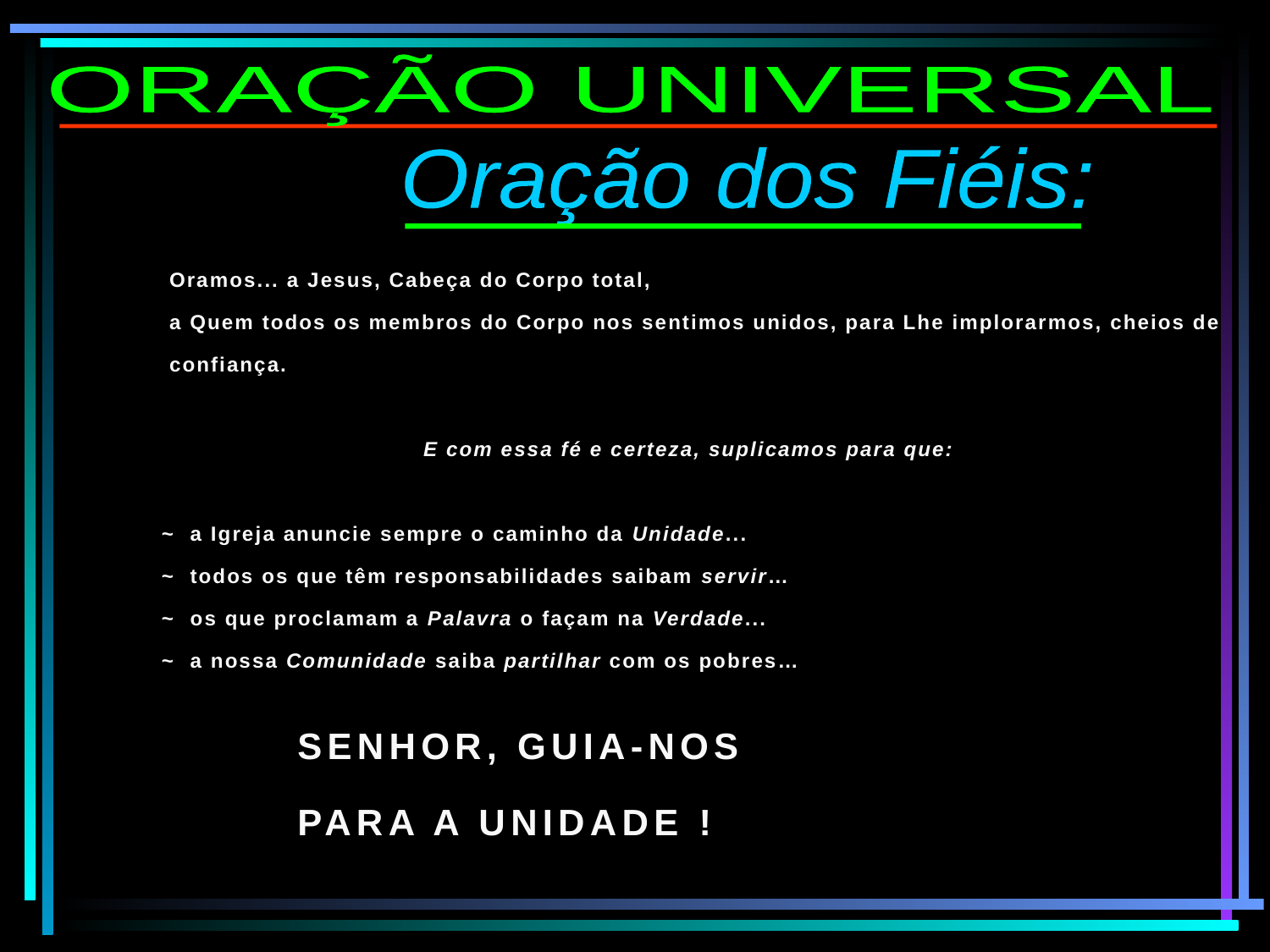

ORAÇÃO UNIVERSAL

Oração dos Fiéis:

Oramos... a Jesus, Cabeça do Corpo total,
a Quem todos os membros do Corpo nos sentimos unidos, para Lhe implorarmos, cheios de confiança.

		E com essa fé e certeza, suplicamos para que:

 ~  a Igreja anuncie sempre o caminho da Unidade...
 ~  todos os que têm responsabilidades saibam servir…
 ~  os que proclamam a Palavra o façam na Verdade...
 ~  a nossa Comunidade saiba partilhar com os pobres…
SENHOR, GUIA-NOS
PARA A UNIDADE !